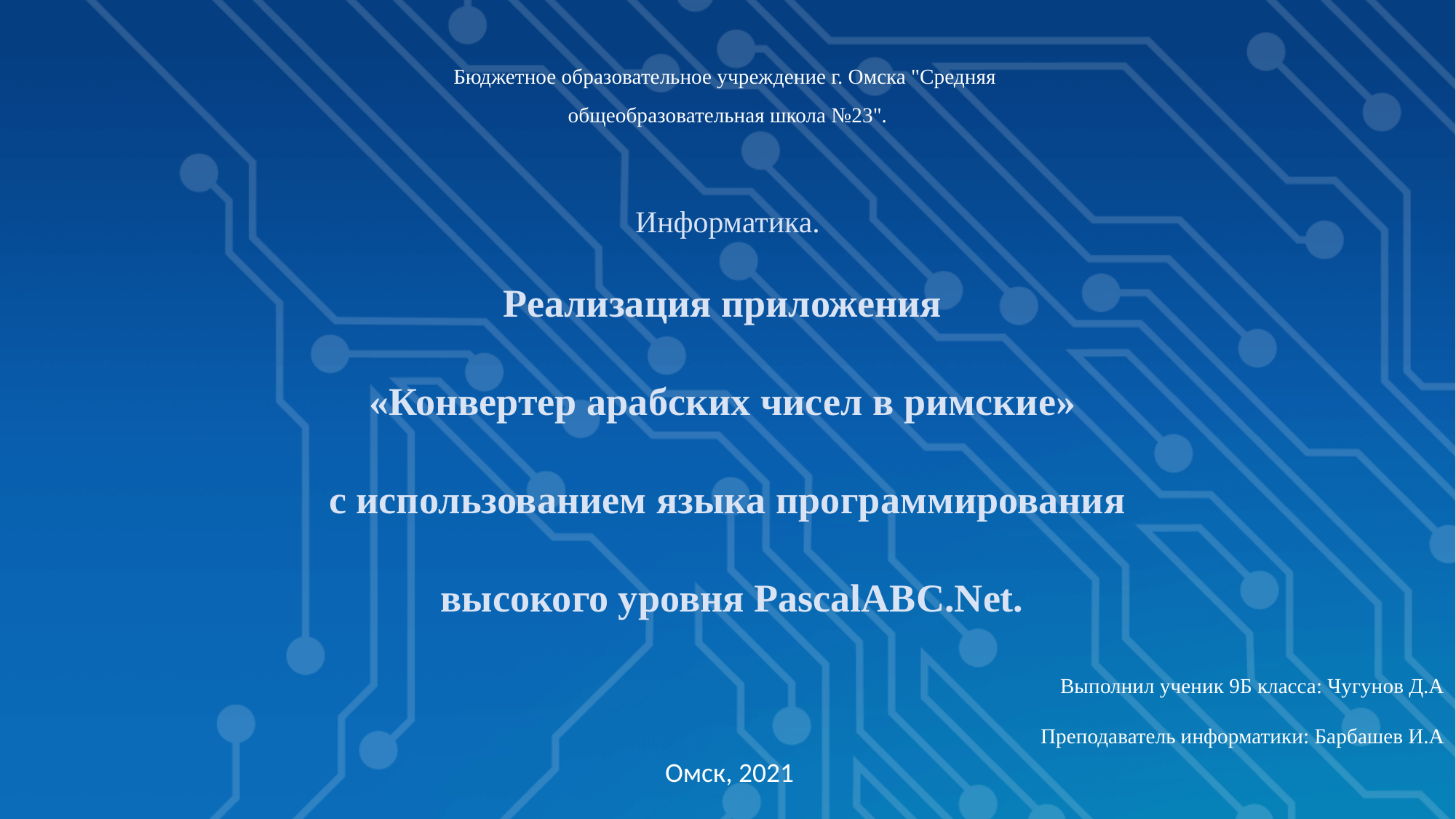

Бюджетное образовательное учреждение г. Омска "Средняя
общеобразовательная школа №23".
Информатика.
Реализация приложения
«Конвертер арабских чисел в римские»
с использованием языка программирования
 высокого уровня PascalABC.Net.

Выполнил ученик 9Б класса: Чугунов Д.А
Преподаватель информатики: Барбашев И.А
Омск, 2021